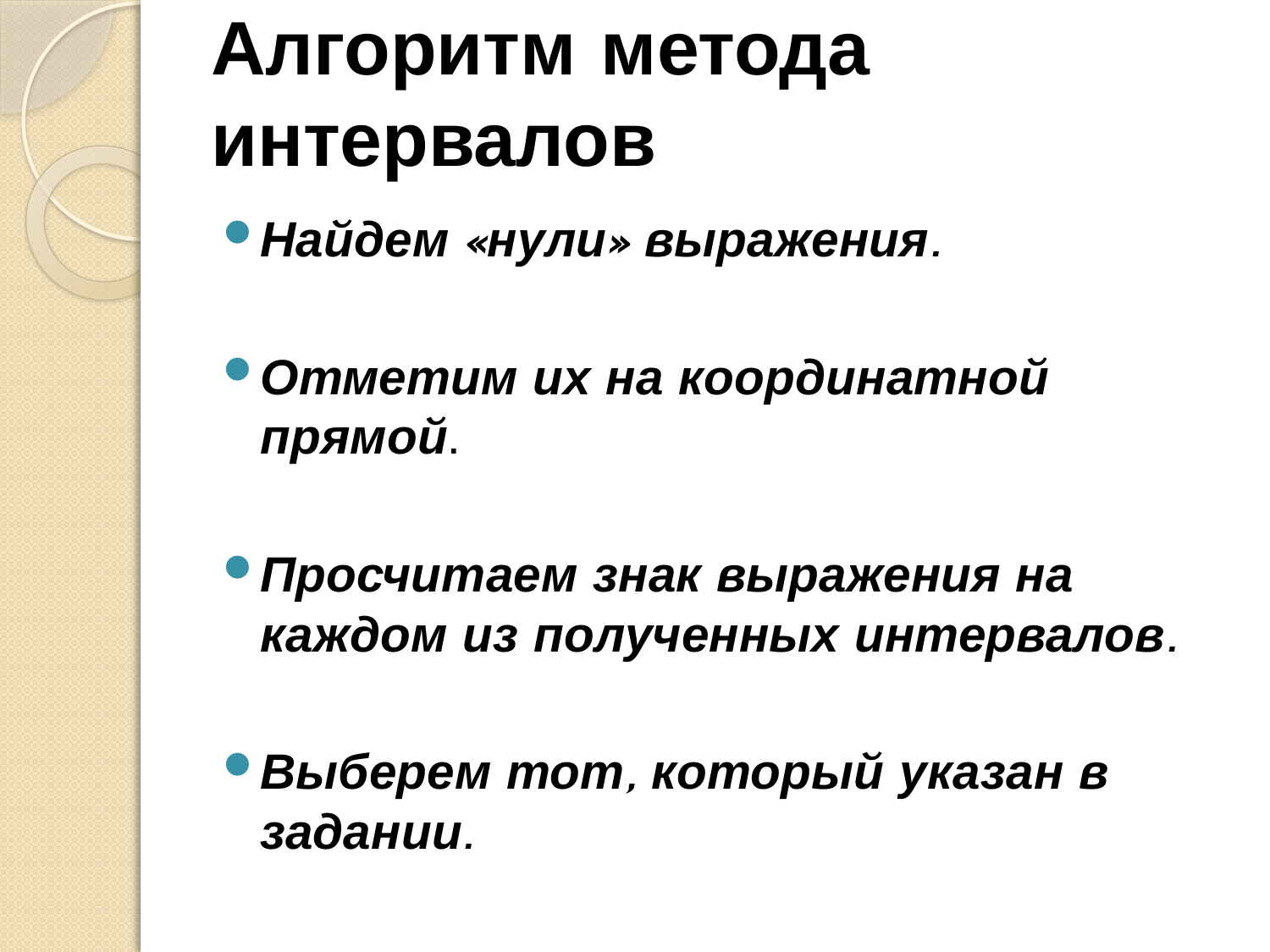

# Алгоритм метода интервалов
Найдем «нули» выражения.

Отметим их на координатной прямой.

Просчитаем знак выражения на каждом из полученных интервалов.

Выберем тот, который указан в задании.